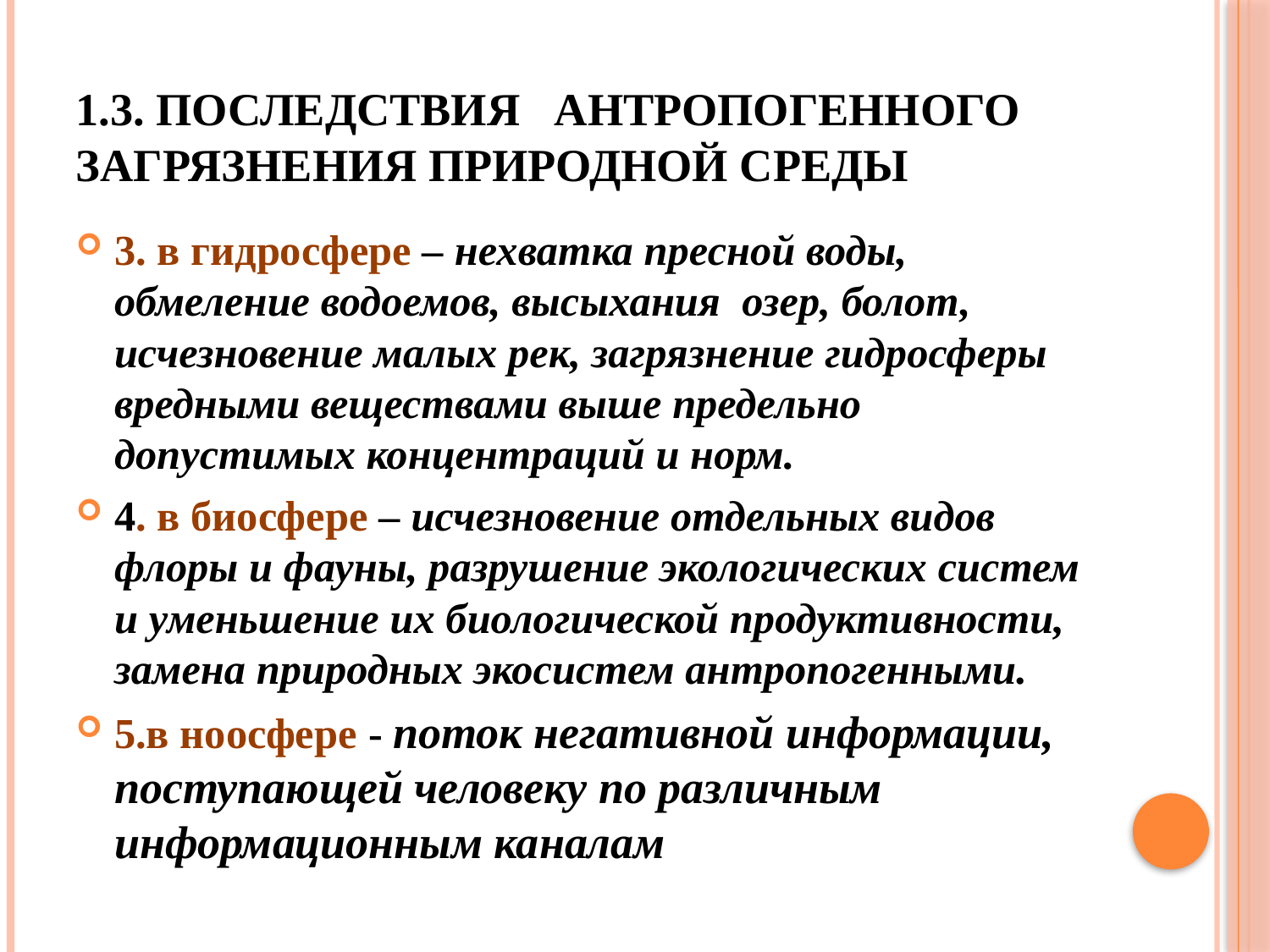

# 1.3. Последствия   антропогенного загрязнения природной среды
3. в гидросфере – нехватка пресной воды, обмеление водоемов, высыхания  озер, болот, исчезновение малых рек, загрязнение гидросферы вредными веществами выше предельно допустимых концентраций и норм.
4. в биосфере – исчезновение отдельных видов флоры и фауны, разрушение экологических систем и уменьшение их биологической продуктивности, замена природных экосистем антропогенными.
5.в ноосфере - поток негативной информации, поступающей человеку по различным информационным каналам